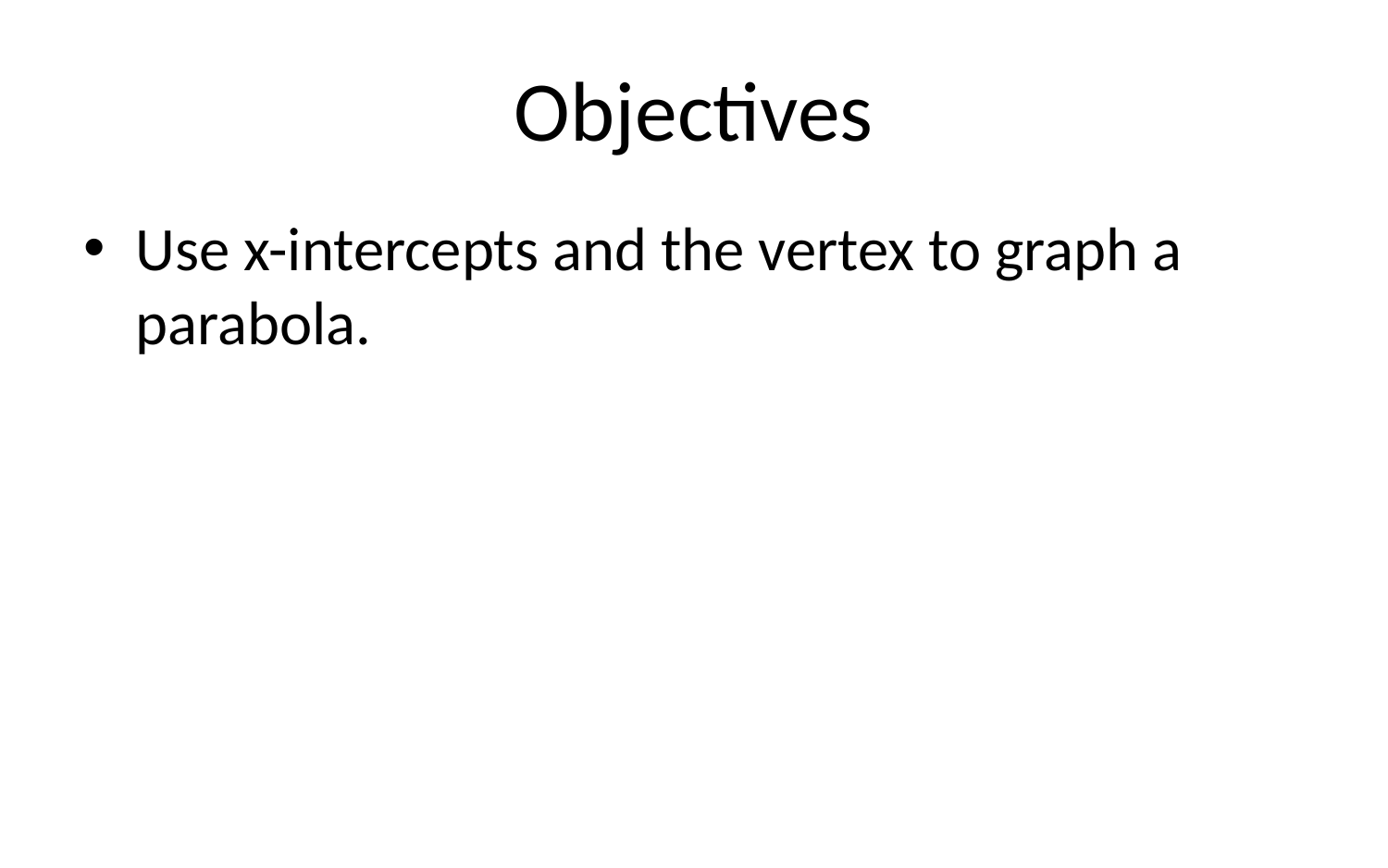

# Objectives
Use x-intercepts and the vertex to graph a parabola.